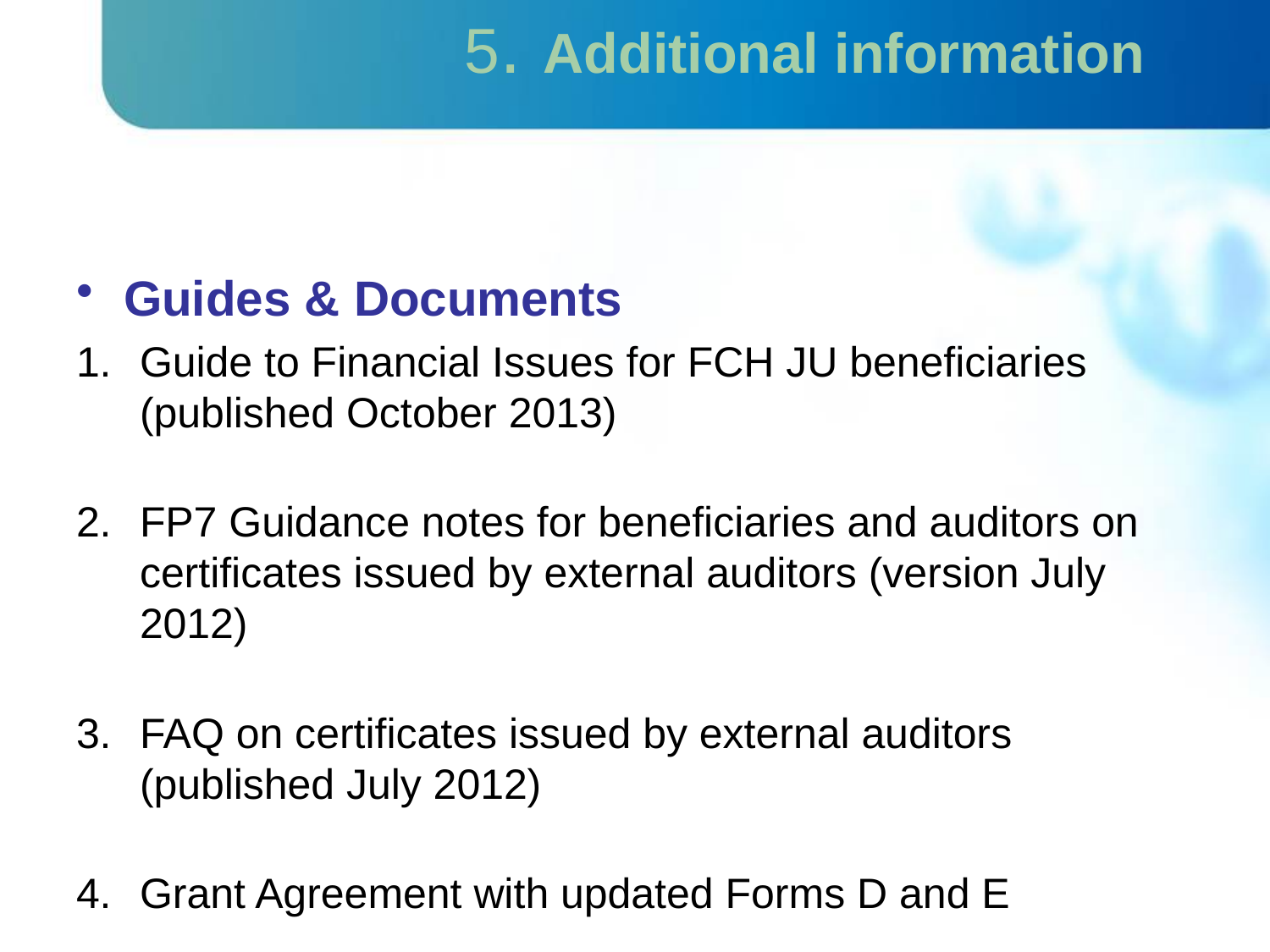

# 5. Additional information
Guides & Documents
Guide to Financial Issues for FCH JU beneficiaries (published October 2013)

FP7 Guidance notes for beneficiaries and auditors on certificates issued by external auditors (version July 2012)

FAQ on certificates issued by external auditors (published July 2012)

Grant Agreement with updated Forms D and E

8